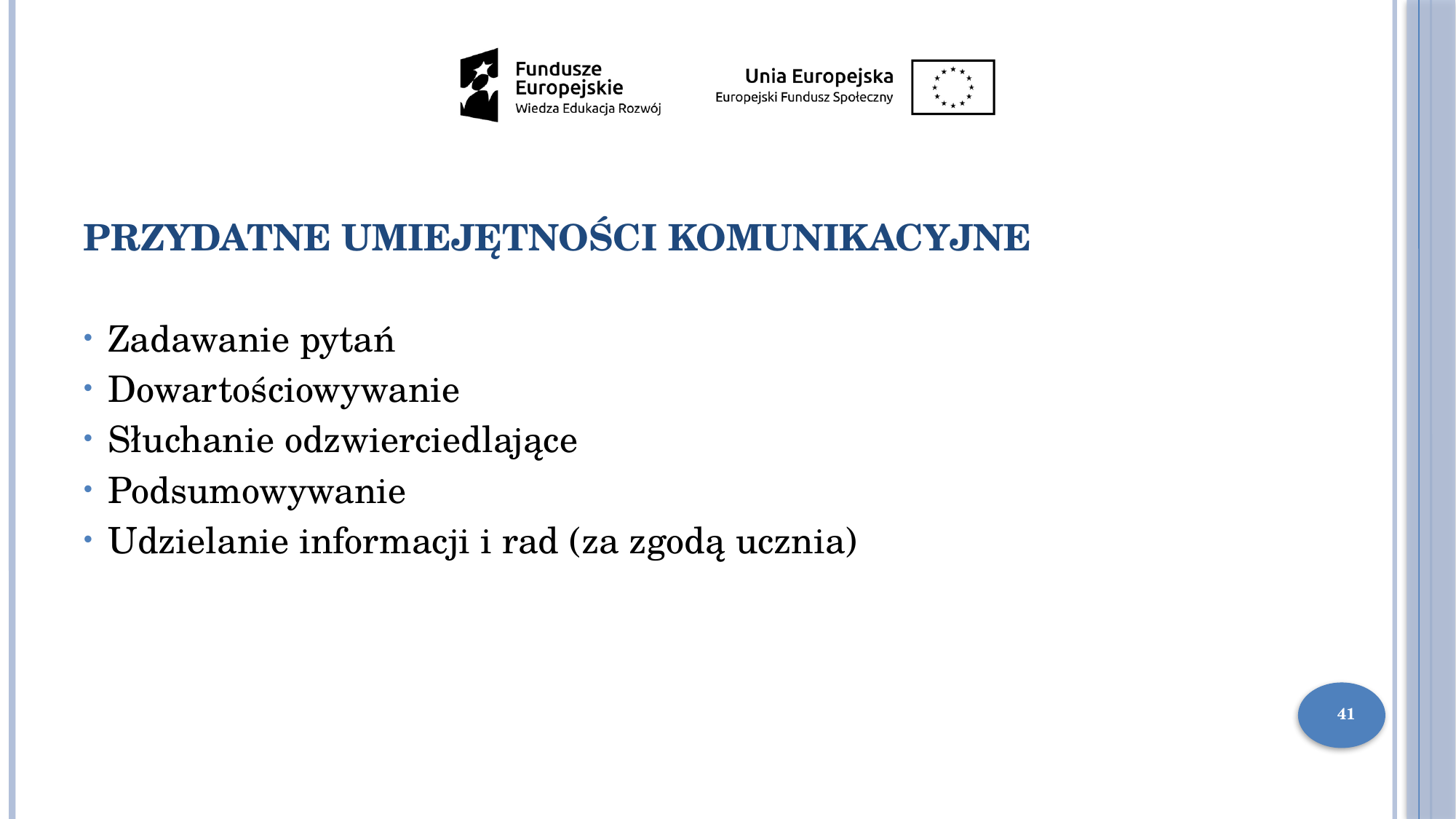

PRZYDATNE UMIEJĘTNOŚCI KOMUNIKACYJNE

Zadawanie pytań
Dowartościowywanie
Słuchanie odzwierciedlające
Podsumowywanie
Udzielanie informacji i rad (za zgodą ucznia)

41